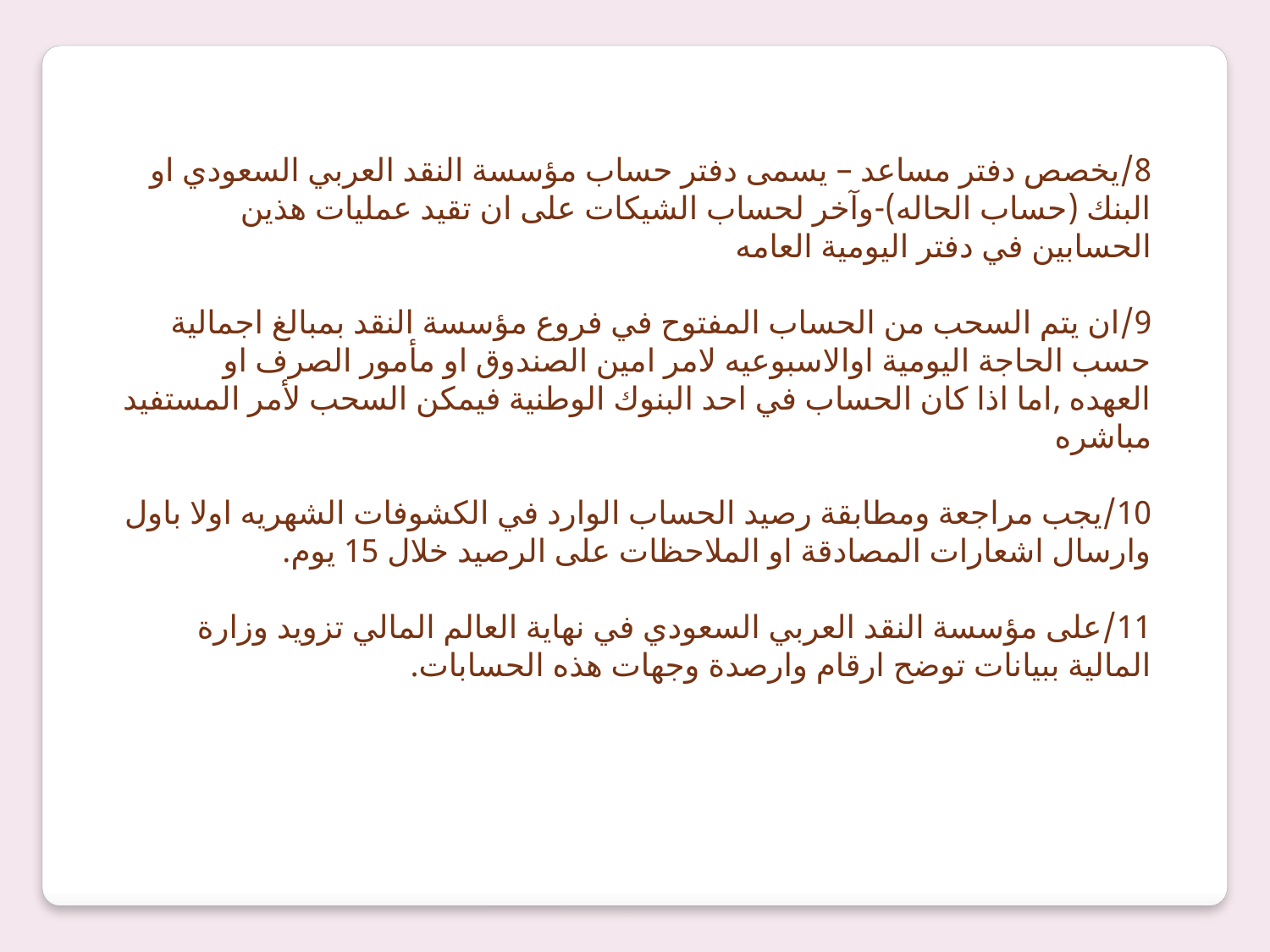

8/يخصص دفتر مساعد – يسمى دفتر حساب مؤسسة النقد العربي السعودي او البنك (حساب الحاله)-وآخر لحساب الشيكات على ان تقيد عمليات هذين الحسابين في دفتر اليومية العامه

9/ان يتم السحب من الحساب المفتوح في فروع مؤسسة النقد بمبالغ اجمالية حسب الحاجة اليومية اوالاسبوعيه لامر امين الصندوق او مأمور الصرف او العهده ,اما اذا كان الحساب في احد البنوك الوطنية فيمكن السحب لأمر المستفيد مباشره

10/يجب مراجعة ومطابقة رصيد الحساب الوارد في الكشوفات الشهريه اولا باول وارسال اشعارات المصادقة او الملاحظات على الرصيد خلال 15 يوم.

11/على مؤسسة النقد العربي السعودي في نهاية العالم المالي تزويد وزارة المالية ببيانات توضح ارقام وارصدة وجهات هذه الحسابات.